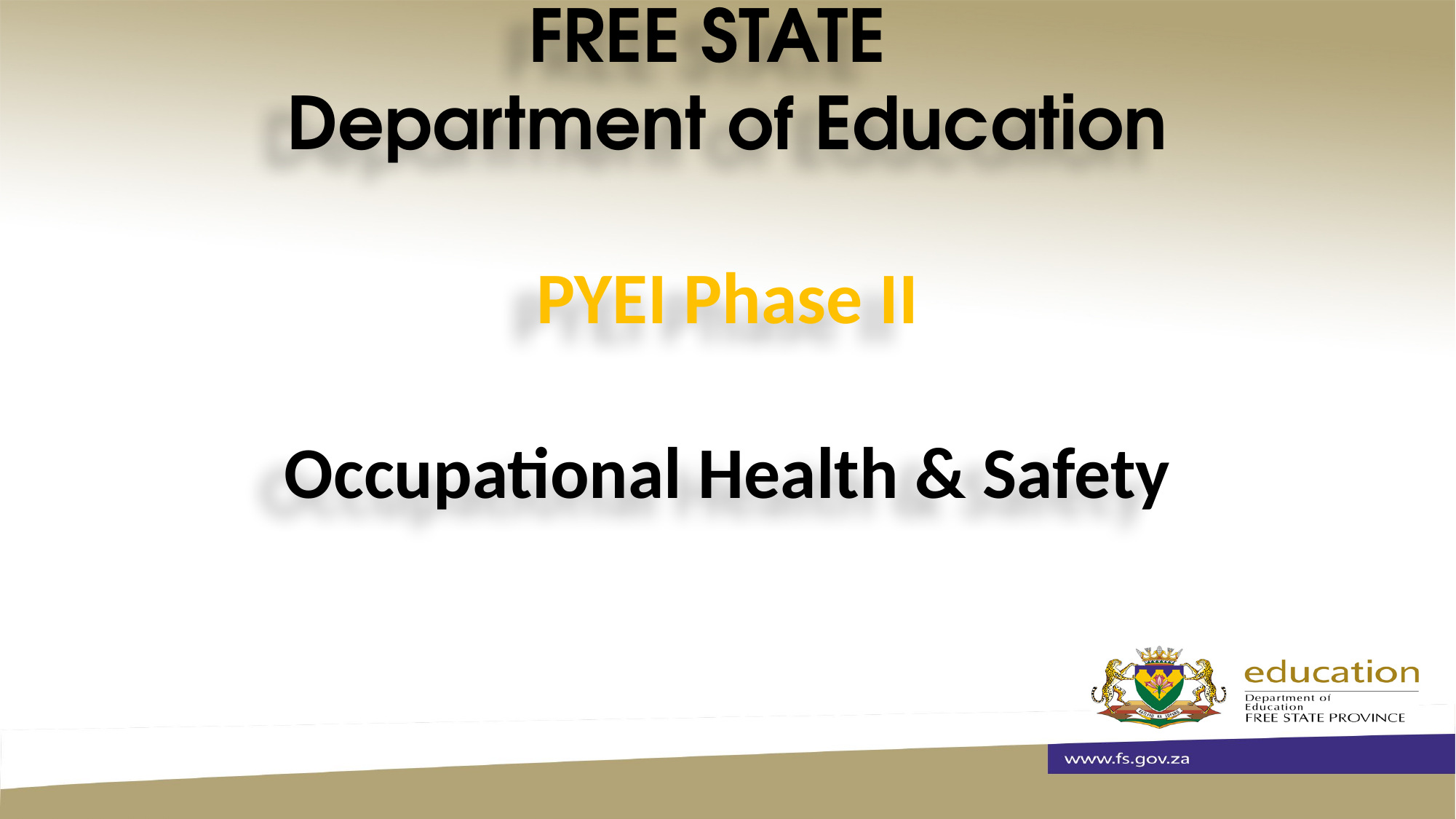

# FREE STATE Department of Education PYEI Phase II Occupational Health & Safety